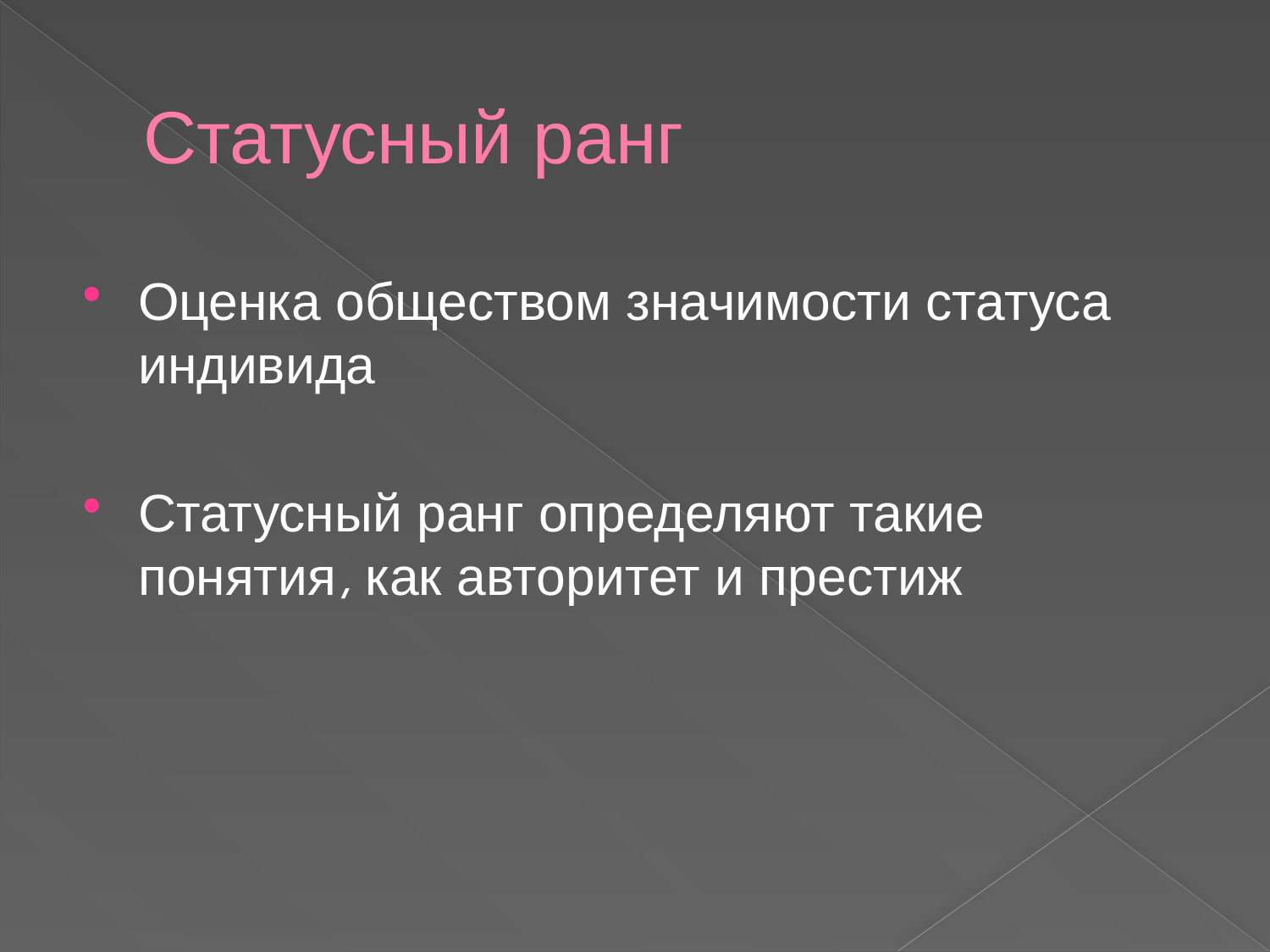

# Статусный ранг
Оценка обществом значимости статуса индивида

Статусный ранг определяют такие понятия, как авторитет и престиж